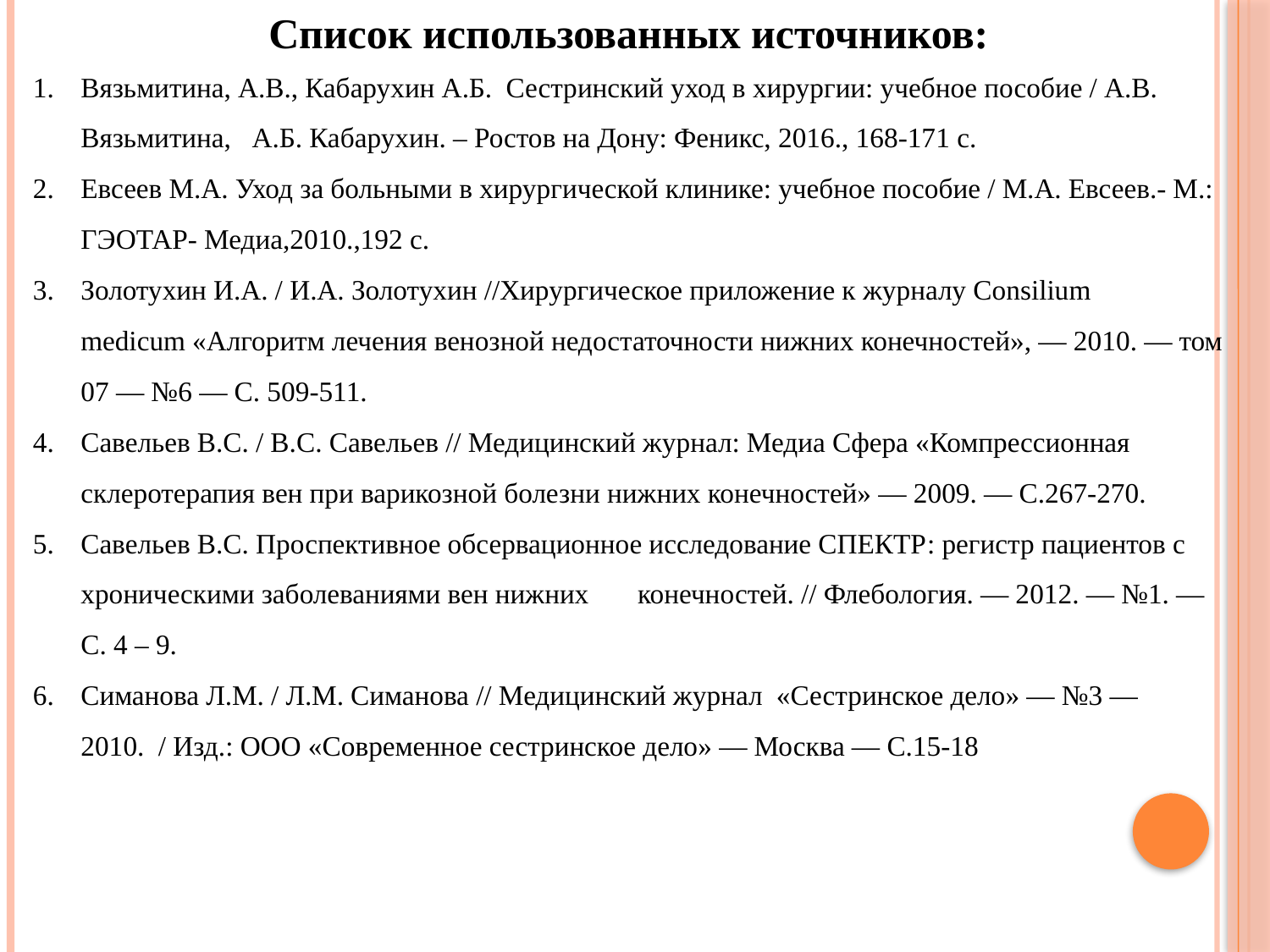

Список использованных источников:

Вязьмитина, А.В., Кабарухин А.Б.  Сестринский уход в хирургии: учебное пособие / А.В. Вязьмитина,   А.Б. Кабарухин. – Ростов на Дону: Феникс, 2016., 168-171 с.
Евсеев М.А. Уход за больными в хирургической клинике: учебное пособие / М.А. Евсеев.- М.: ГЭОТАР- Медиа,2010.,192 с.
Золотухин И.А. / И.А. Золотухин //Хирургическое приложение к журналу Consilium medicum «Алгоритм лечения венозной недостаточности нижних конечностей», — 2010. — том 07 — №6 — С. 509-511.
Савельев В.С. / В.С. Савельев // Медицинский журнал: Медиа Сфера «Компрессионная склеротерапия вен при варикозной болезни нижних конечностей» — 2009. — С.267-270.
Савельев В.С. Проспективное обсервационное исследование СПЕКТР: регистр пациентов с хроническими заболеваниями вен нижних       конечностей. // Флебология. — 2012. — №1. — С. 4 – 9.
Симанова Л.М. / Л.М. Симанова // Медицинский журнал  «Сестринское дело» — №3 — 2010.  / Изд.: ООО «Современное сестринское дело» — Москва — С.15-18